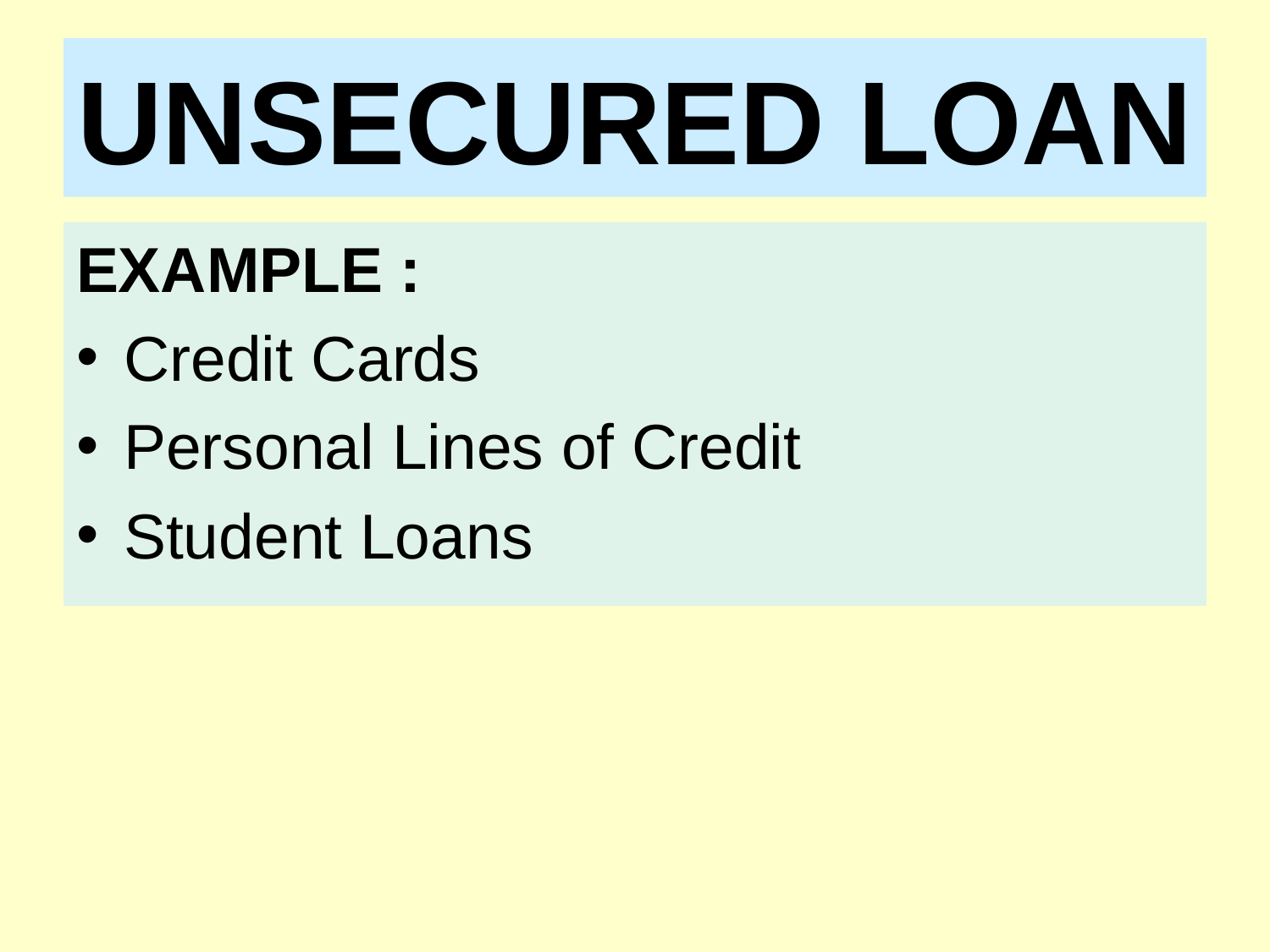

# UNSECURED LOAN
EXAMPLE :
Credit Cards
Personal Lines of Credit
Student Loans